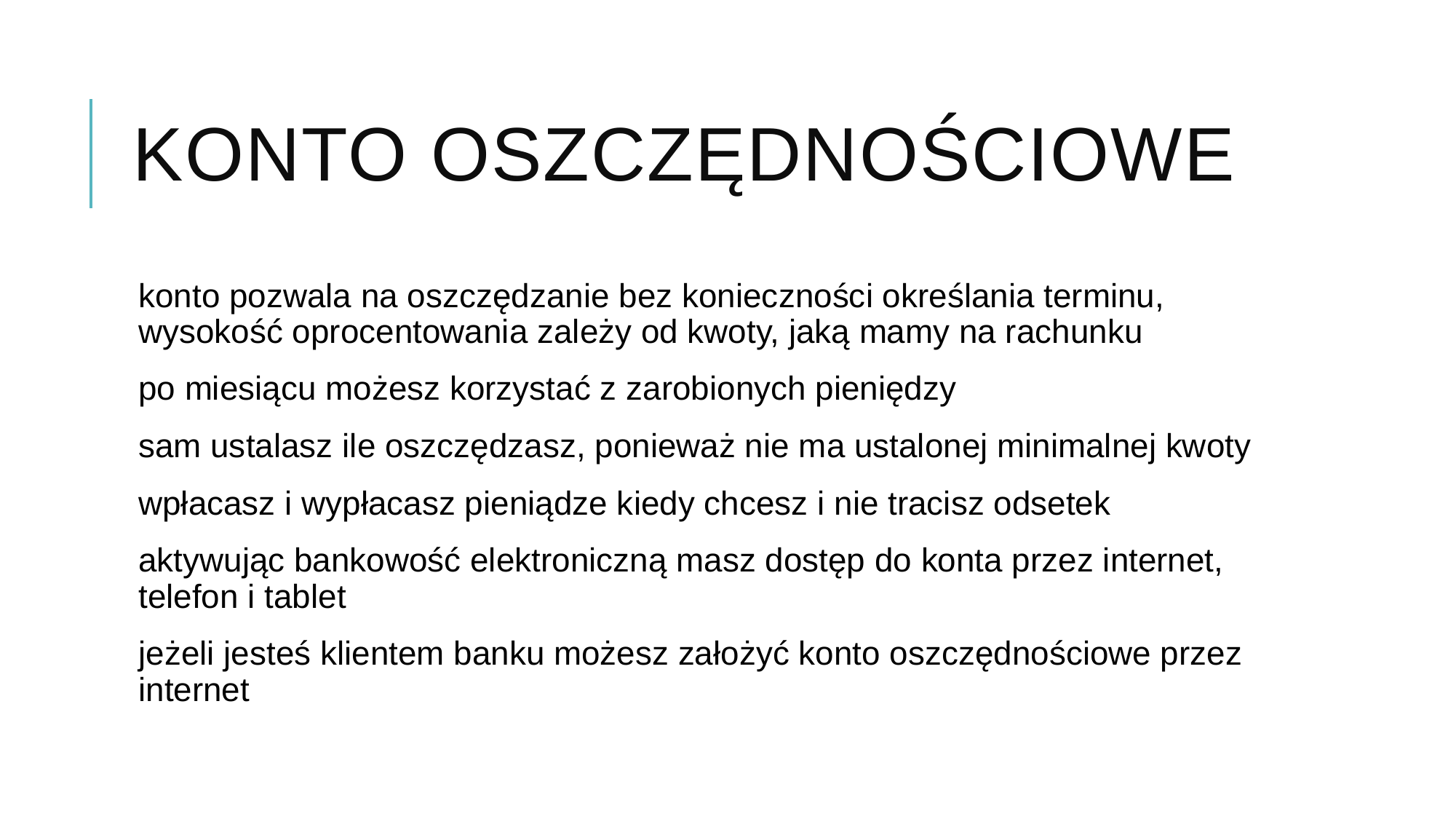

# Konto oszczędnościowe
konto pozwala na oszczędzanie bez konieczności określania terminu, wysokość oprocentowania zależy od kwoty, jaką mamy na rachunku
po miesiącu możesz korzystać z zarobionych pieniędzy
sam ustalasz ile oszczędzasz, ponieważ nie ma ustalonej minimalnej kwoty
wpłacasz i wypłacasz pieniądze kiedy chcesz i nie tracisz odsetek
aktywując bankowość elektroniczną masz dostęp do konta przez internet, telefon i tablet
jeżeli jesteś klientem banku możesz założyć konto oszczędnościowe przez internet